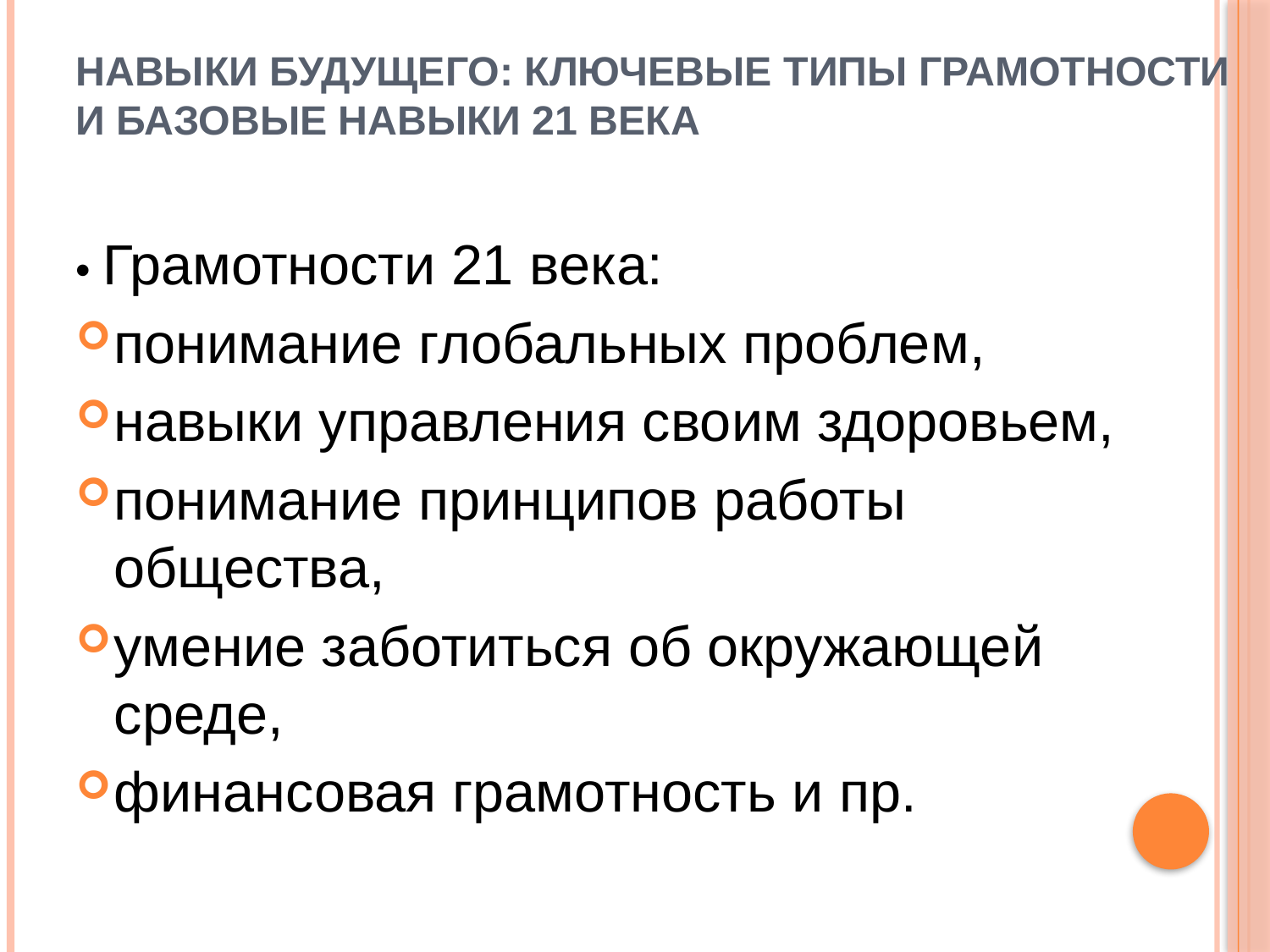

# Навыки будущего: ключевые типы грамотности и базовые навыки 21 века
• Грамотности 21 века:
понимание глобальных проблем,
навыки управления своим здоровьем,
понимание принципов работы общества,
умение заботиться об окружающей среде,
финансовая грамотность и пр.